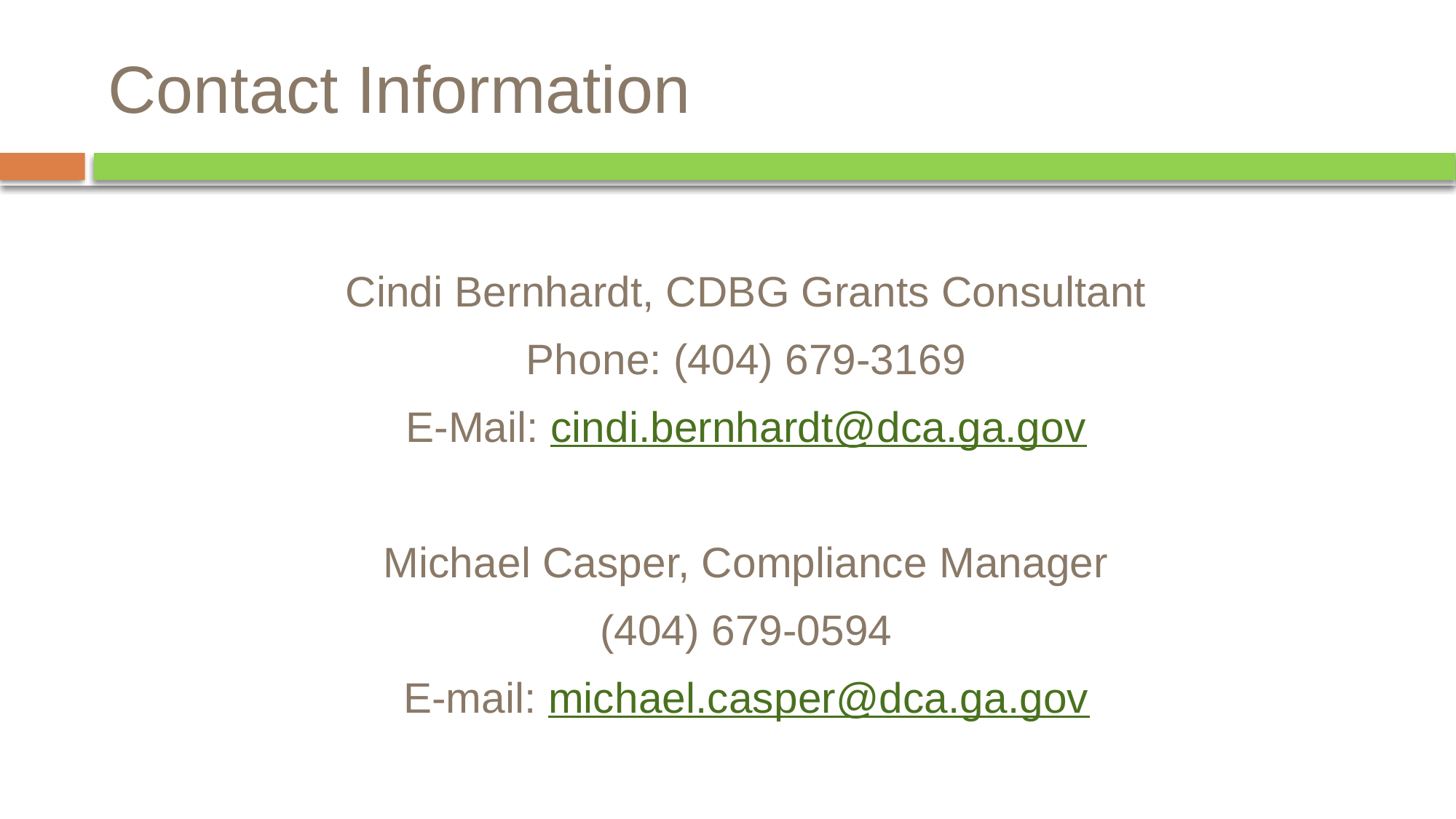

# Contact Information

Cindi Bernhardt, CDBG Grants Consultant
Phone: (404) 679-3169
E-Mail: cindi.bernhardt@dca.ga.gov

Michael Casper, Compliance Manager
(404) 679-0594
E-mail: michael.casper@dca.ga.gov